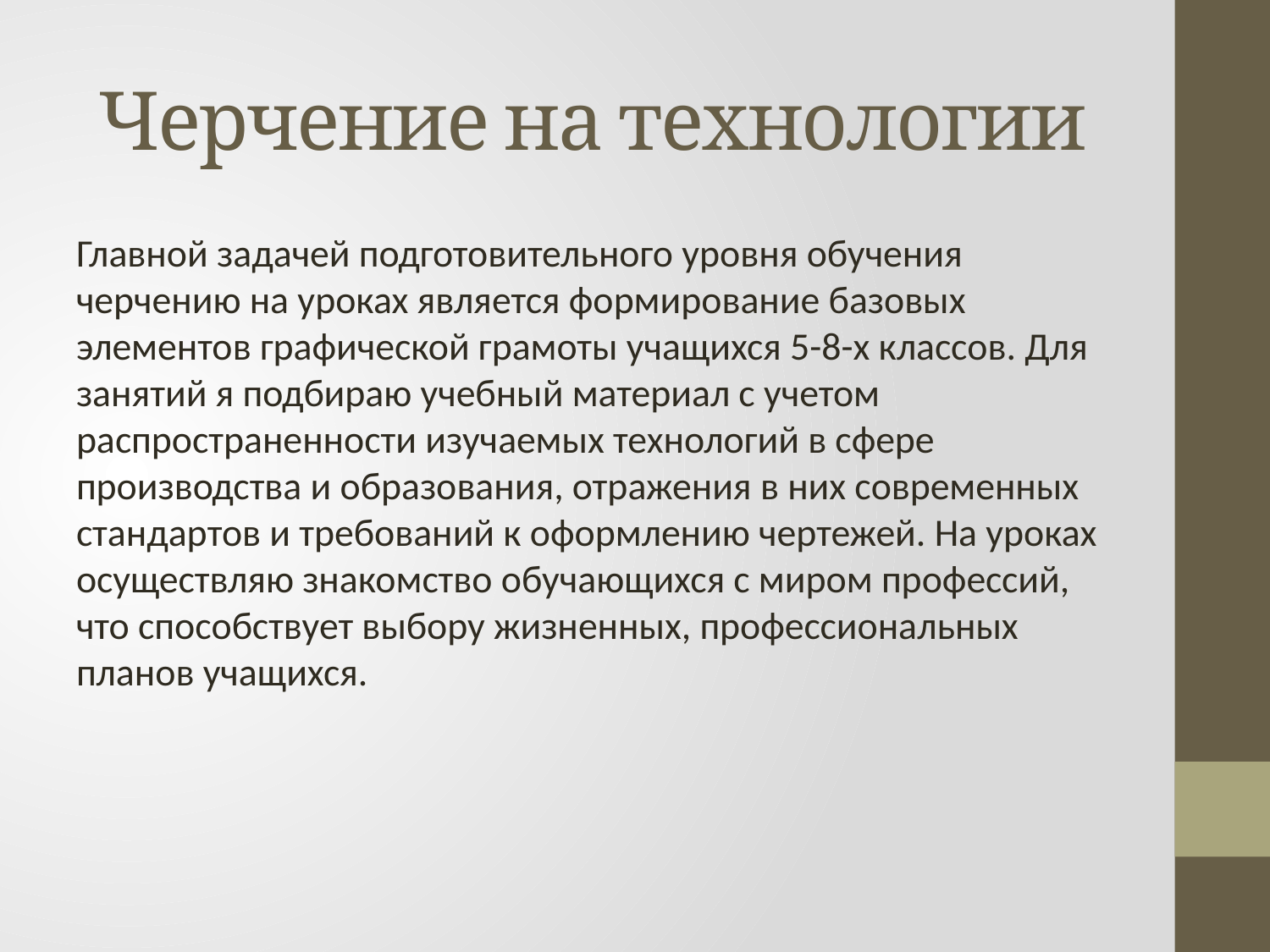

# Черчение на технологии
Главной задачей подготовительного уровня обучения черчению на уроках является формирование базовых элементов графической грамоты учащихся 5-8-х классов. Для занятий я подбираю учебный материал с учетом распространенности изучаемых технологий в сфере производства и образования, отражения в них современных стандартов и требований к оформлению чертежей. На уроках осуществляю знакомство обучающихся с миром профессий, что способствует выбору жизненных, профессиональных планов учащихся.